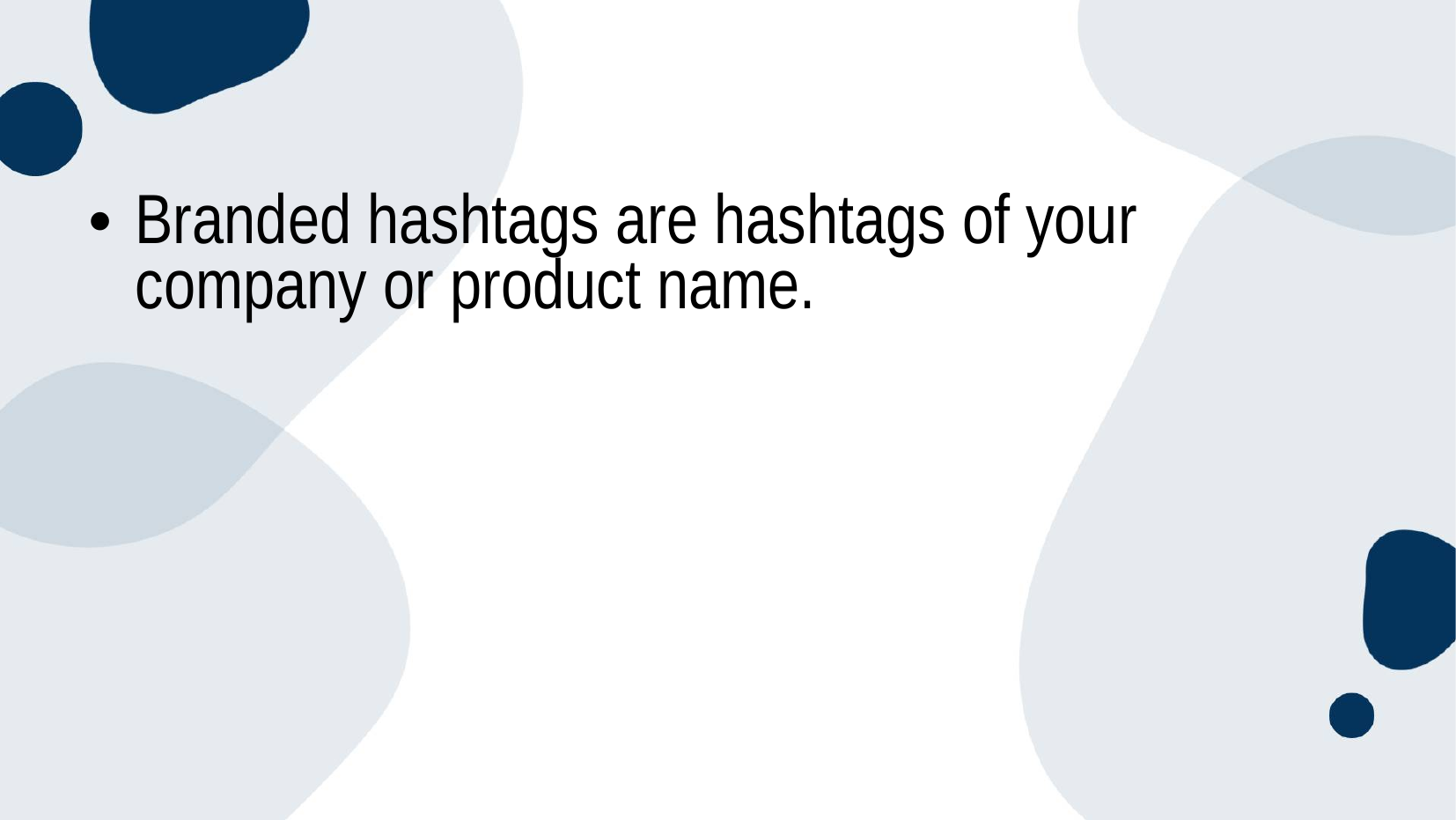

Branded hashtags are hashtags of your company or product name.